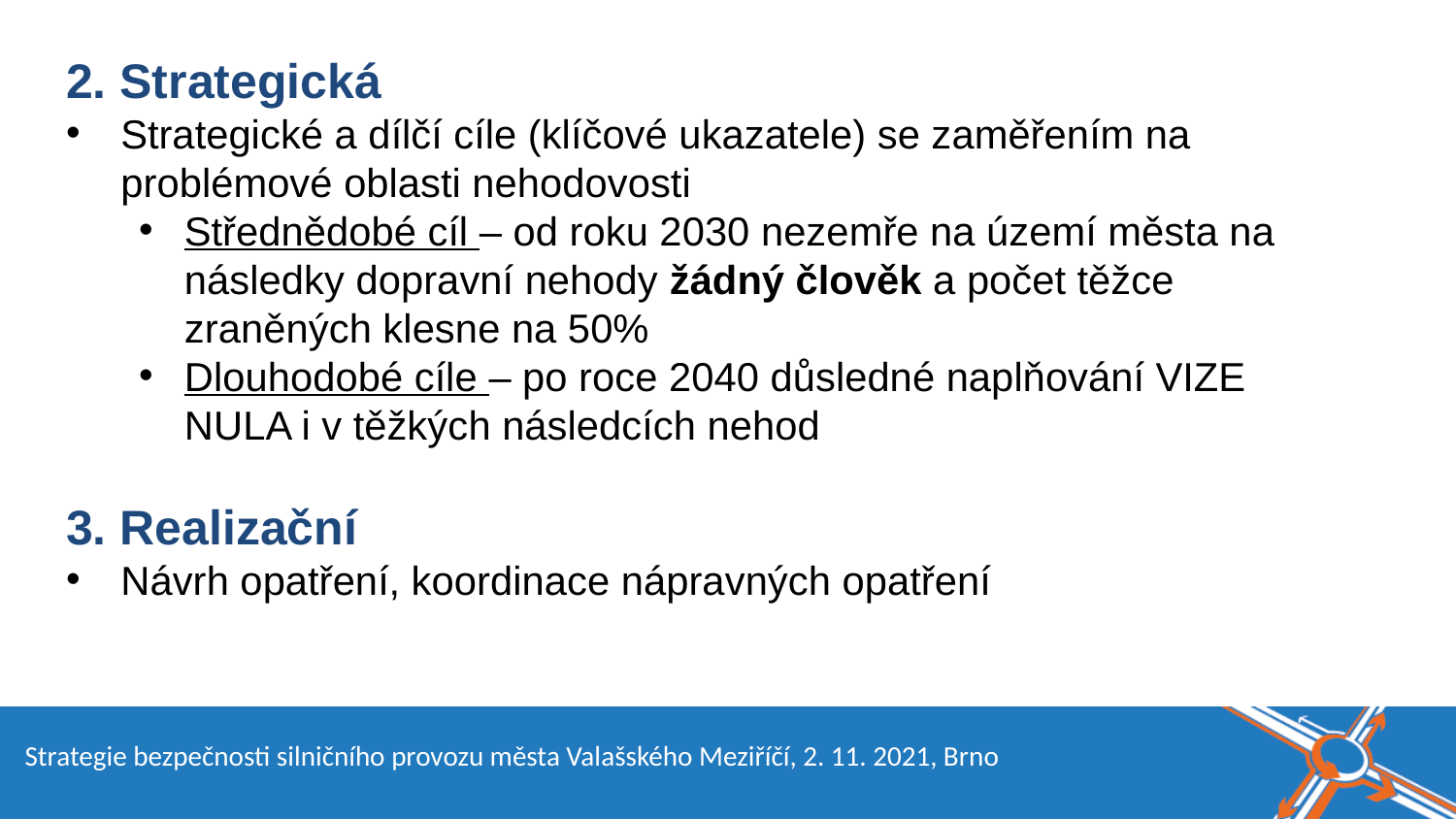

2. Strategická
Strategické a dílčí cíle (klíčové ukazatele) se zaměřením na problémové oblasti nehodovosti
Střednědobé cíl – od roku 2030 nezemře na území města na následky dopravní nehody žádný člověk a počet těžce zraněných klesne na 50%
Dlouhodobé cíle – po roce 2040 důsledné naplňování VIZE NULA i v těžkých následcích nehod

3. Realizační
Návrh opatření, koordinace nápravných opatření

Strategie bezpečnosti silničního provozu města Valašského Meziříčí, 2. 11. 2021, Brno